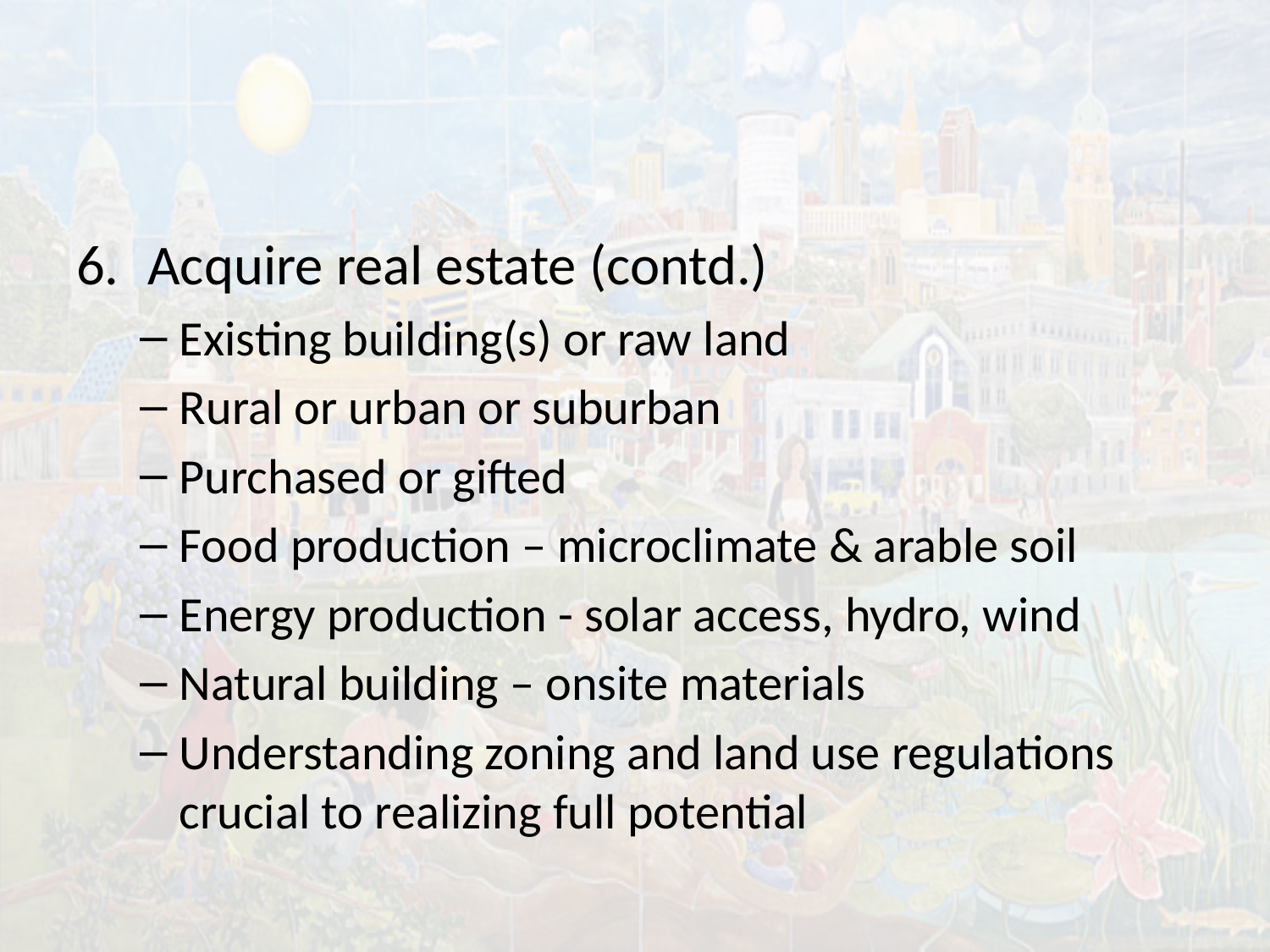

#
Acquire real estate (contd.)
Existing building(s) or raw land
Rural or urban or suburban
Purchased or gifted
Food production – microclimate & arable soil
Energy production - solar access, hydro, wind
Natural building – onsite materials
Understanding zoning and land use regulations crucial to realizing full potential